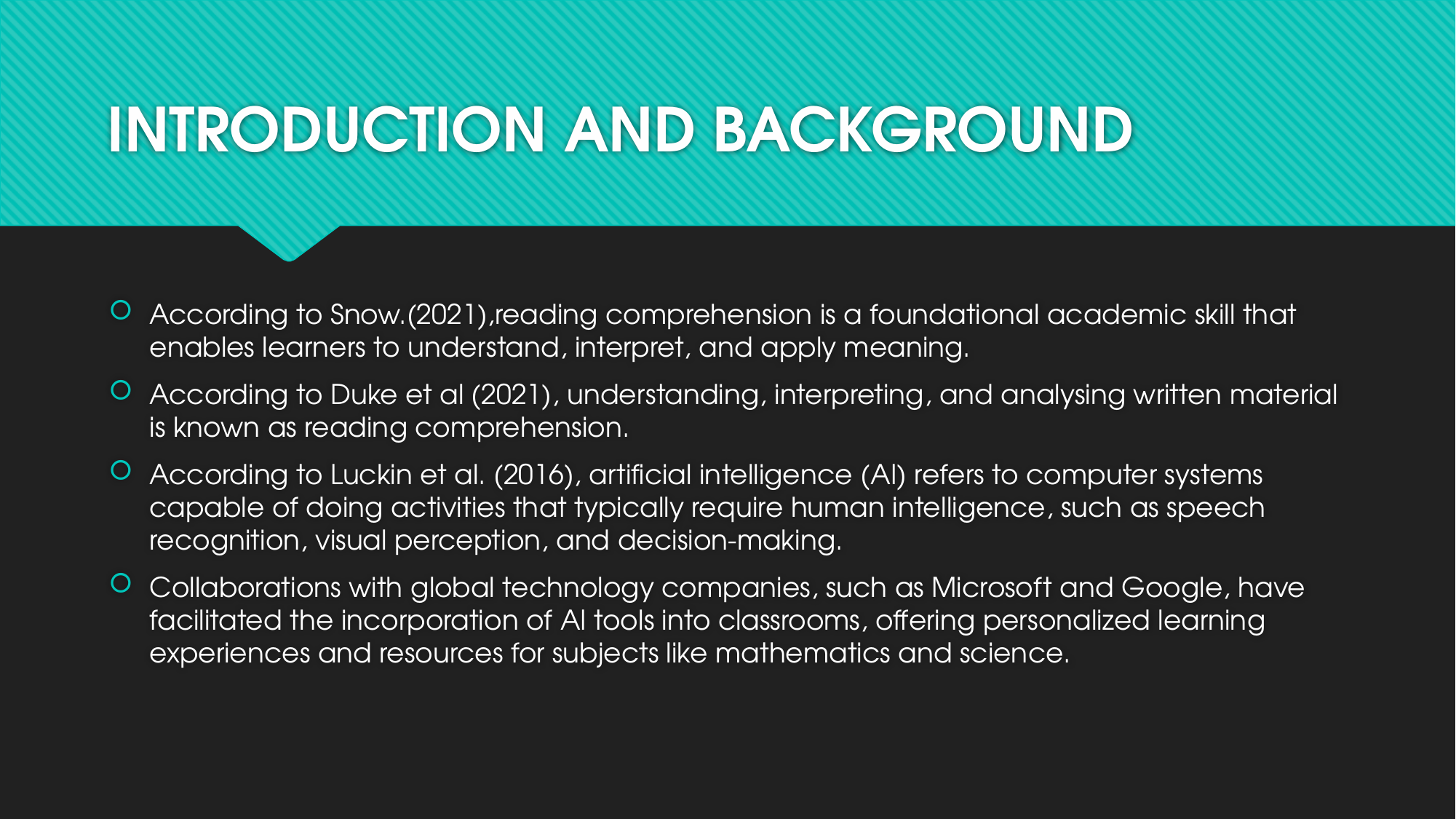

# INTRODUCTION AND BACKGROUND
According to Snow.(2021),reading comprehension is a foundational academic skill that enables learners to understand, interpret, and apply meaning.
According to Duke et al (2021), understanding, interpreting, and analysing written material is known as reading comprehension.
According to Luckin et al. (2016), artificial intelligence (AI) refers to computer systems capable of doing activities that typically require human intelligence, such as speech recognition, visual perception, and decision-making.
Collaborations with global technology companies, such as Microsoft and Google, have facilitated the incorporation of AI tools into classrooms, offering personalized learning experiences and resources for subjects like mathematics and science.